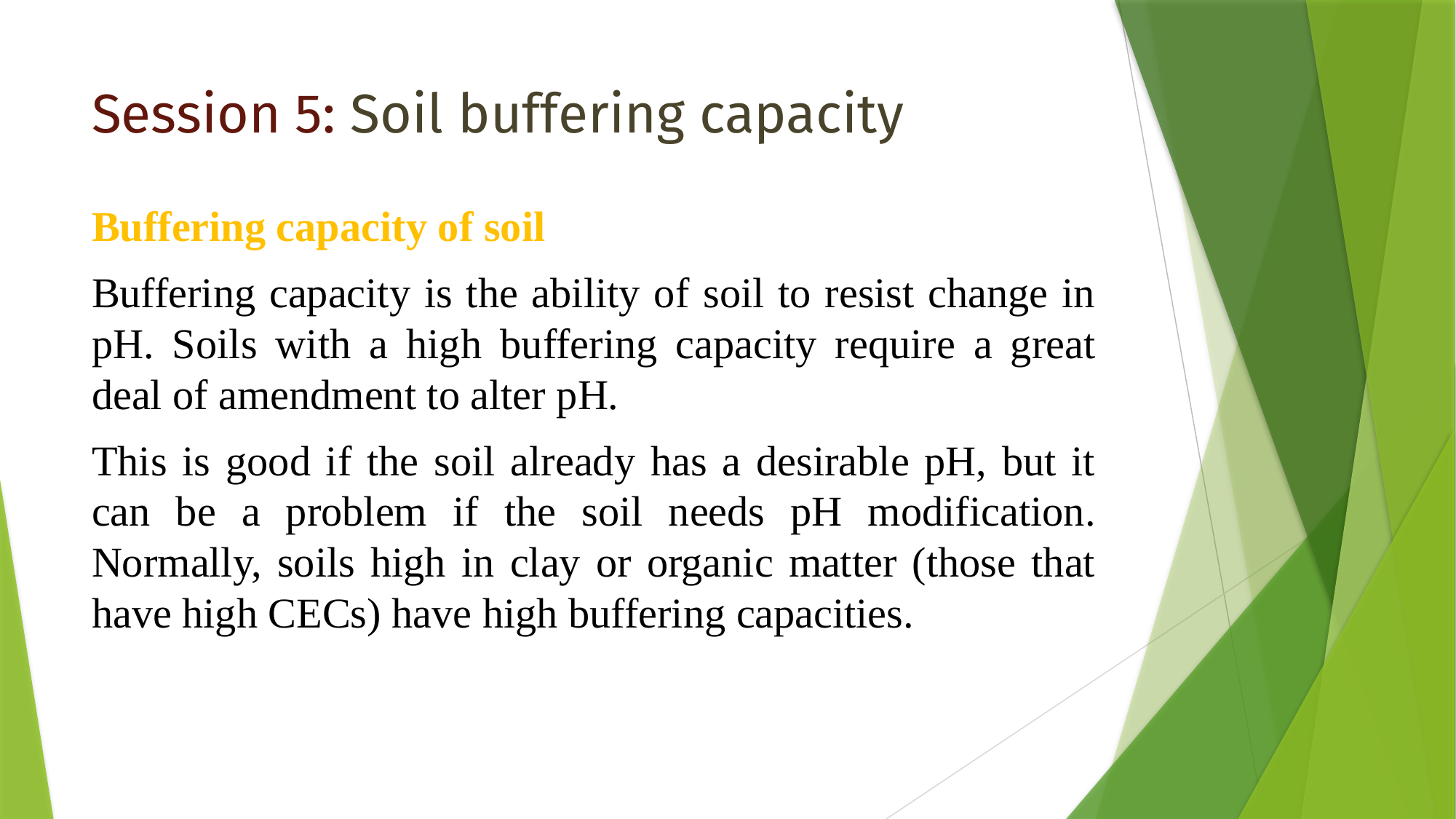

# Session 5: Soil buffering capacity
Buffering capacity of soil
Buffering capacity is the ability of soil to resist change in pH. Soils with a high buffering capacity require a great deal of amendment to alter pH.
This is good if the soil already has a desirable pH, but it can be a problem if the soil needs pH modification. Normally, soils high in clay or organic matter (those that have high CECs) have high buffering capacities.